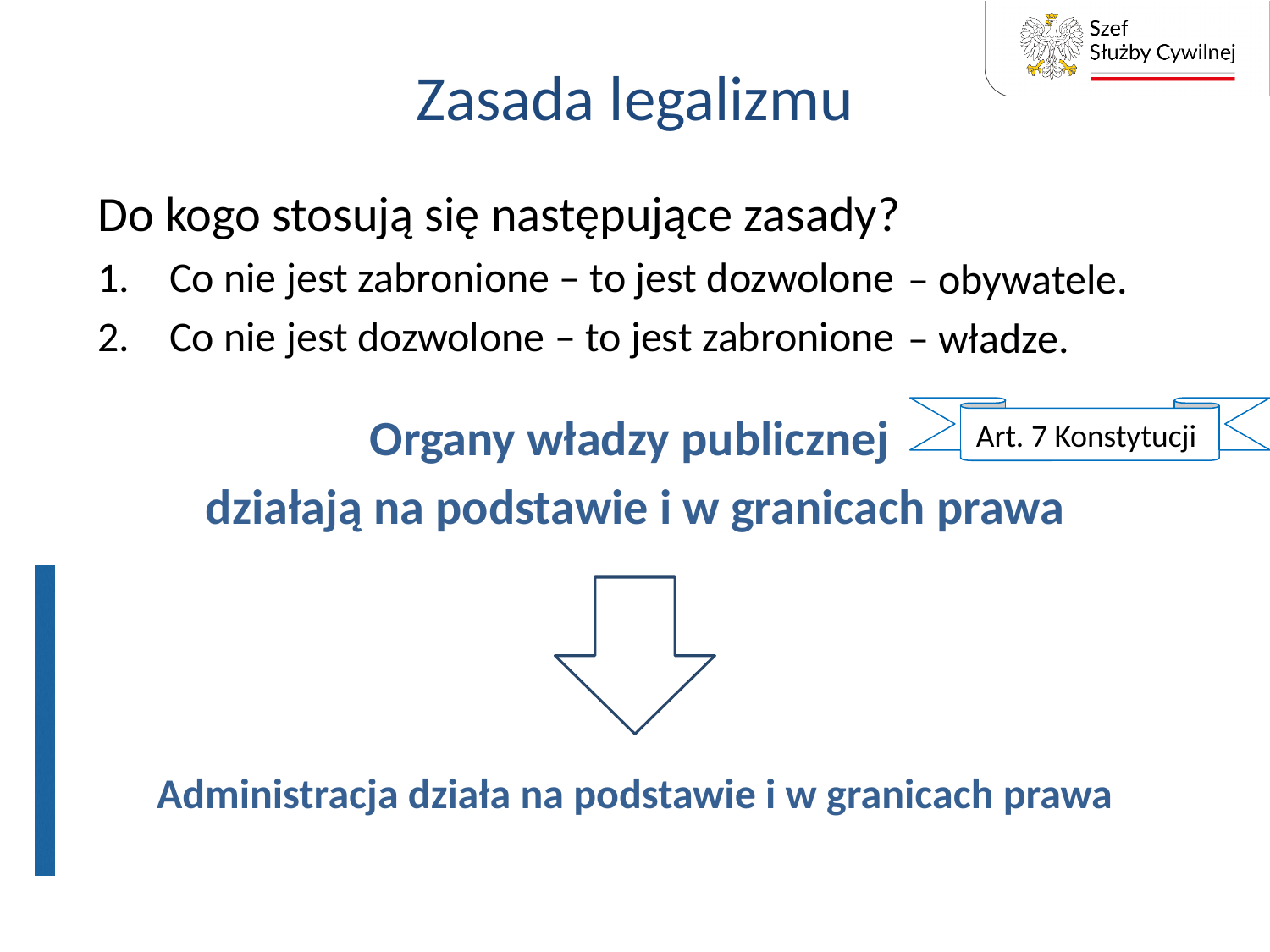

# Zasada legalizmu
Do kogo stosują się następujące zasady?
Co nie jest zabronione – to jest dozwolone
Co nie jest dozwolone – to jest zabronione

– obywatele.
– władze.

Art. 7 Konstytucji
Organy władzy publicznej
działają na podstawie i w granicach prawa

Administracja działa na podstawie i w granicach prawa